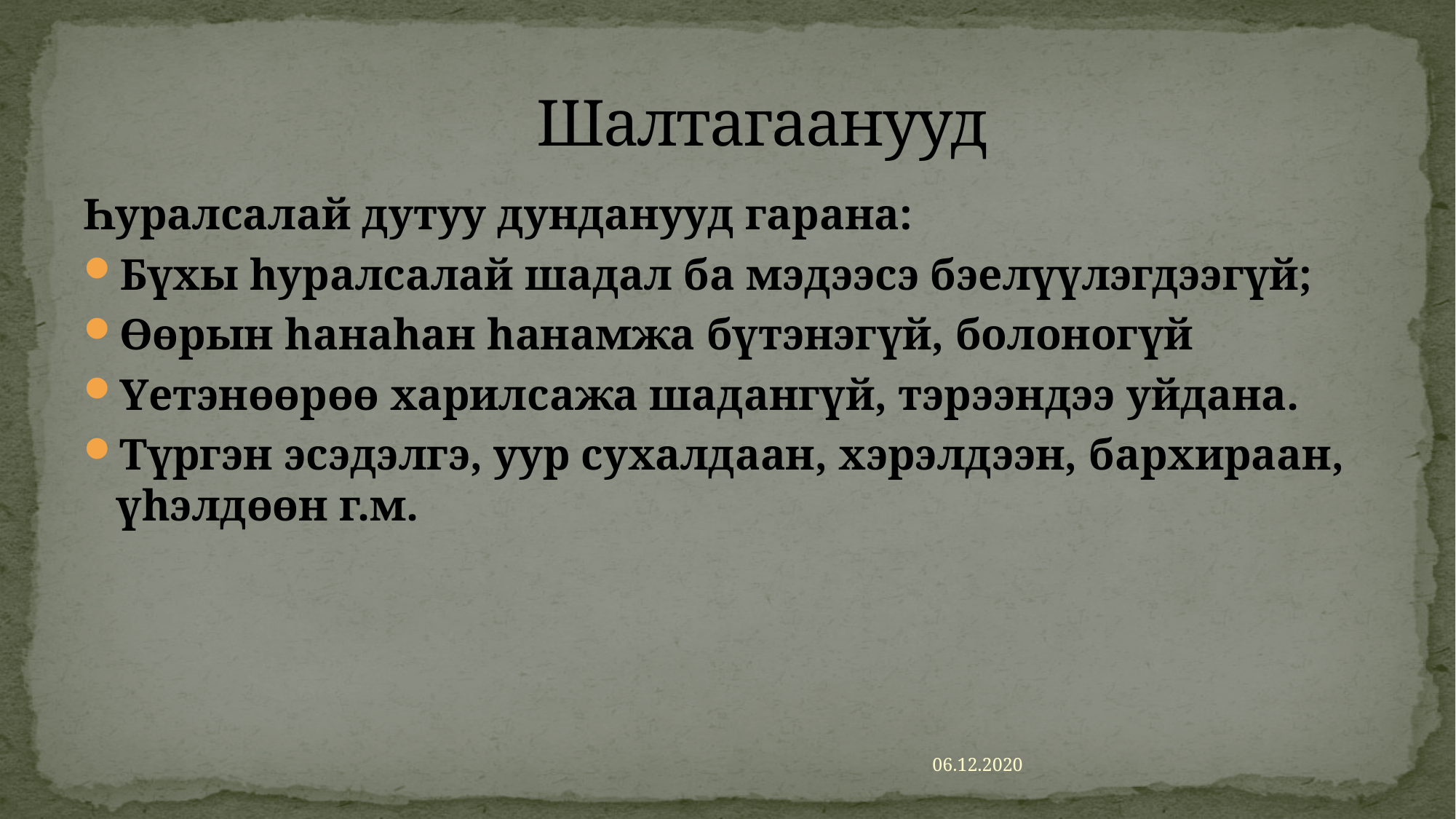

# Шалтагаанууд
Һуралсалай дутуу дунданууд гарана:
Бүхы һуралсалай шадал ба мэдээсэ бэелүүлэгдээгүй;
Өөрын һанаһан һанамжа бүтэнэгүй, болоногүй
Үетэнөөрөө харилсажа шадангүй, тэрээндээ уйдана.
Түргэн эсэдэлгэ, уур сухалдаан, хэрэлдээн, бархираан, үһэлдөөн г.м.

06.12.2020